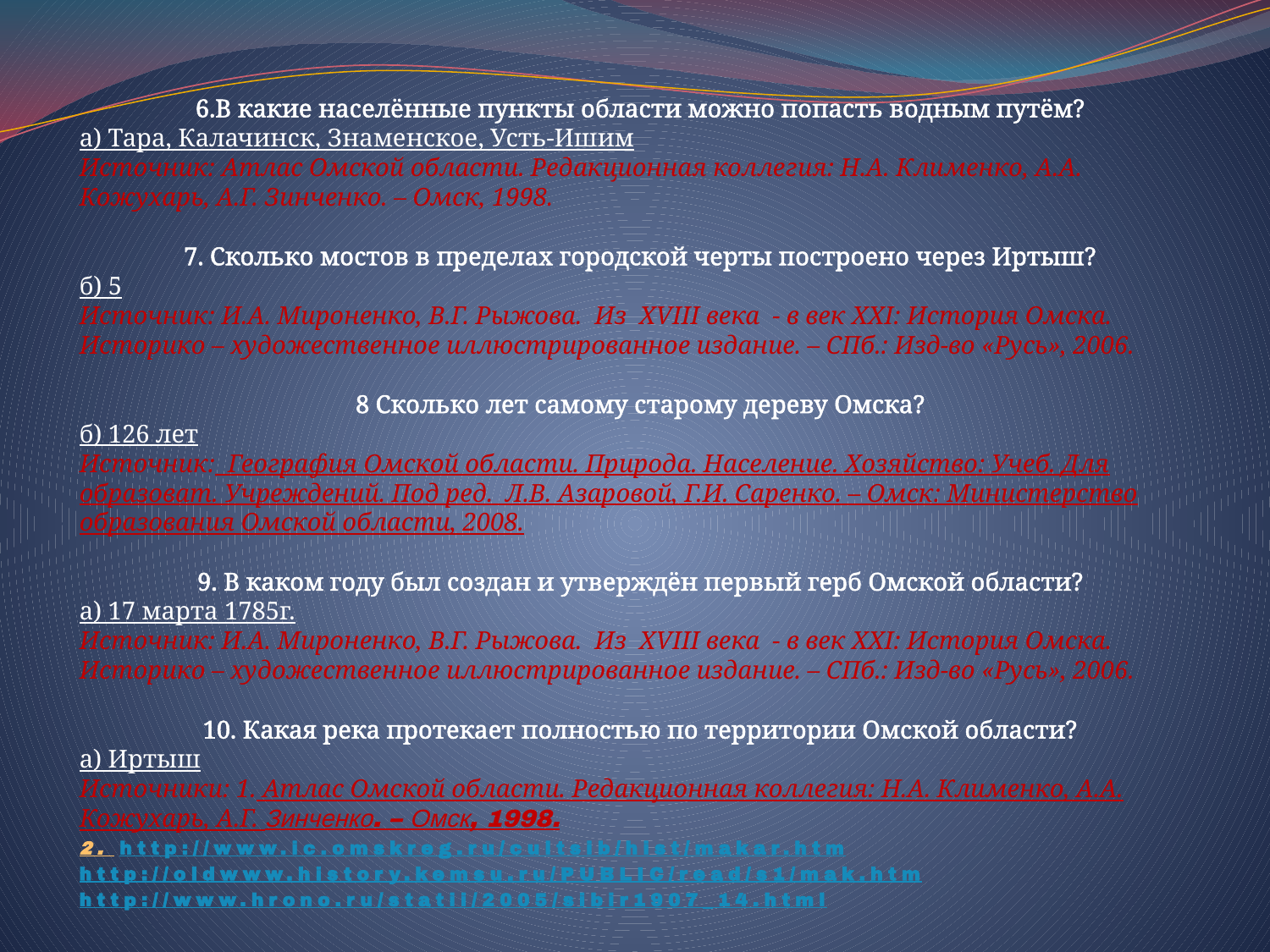

6.В какие населённые пункты области можно попасть водным путём?
а) Тара, Калачинск, Знаменское, Усть-Ишим
Источник: Атлас Омской области. Редакционная коллегия: Н.А. Клименко, А.А. Кожухарь, А.Г. Зинченко. – Омск, 1998.

7. Сколько мостов в пределах городской черты построено через Иртыш?
б) 5
Источник: И.А. Мироненко, В.Г. Рыжова.  Из  XVIII века  - в век XXI: История Омска. Историко – художественное иллюстрированное издание. – СПб.: Изд-во «Русь», 2006.

8 Сколько лет самому старому дереву Омска?
б) 126 лет
Источник:  География Омской области. Природа. Население. Хозяйство: Учеб. Для образоват. Учреждений. Под ред.  Л.В. Азаровой, Г.И. Саренко. – Омск: Министерство образования Омской области, 2008.

9. В каком году был создан и утверждён первый герб Омской области?
а) 17 марта 1785г.
Источник: И.А. Мироненко, В.Г. Рыжова.  Из  XVIII века  - в век XXI: История Омска. Историко – художественное иллюстрированное издание. – СПб.: Изд-во «Русь», 2006.

10. Какая река протекает полностью по территории Омской области?
а) Иртыш
Источники: 1. Атлас Омской области. Редакционная коллегия: Н.А. Клименко, А.А. Кожухарь, А.Г. Зинченко. – Омск, 1998.
2. http://www.ic.omskreg.ru/cultsib/hist/makar.htm
http://oldwww.history.kemsu.ru/PUBLIC/read/s1/mak.htm
http://www.hrono.ru/statii/2005/sibir1907_14.html